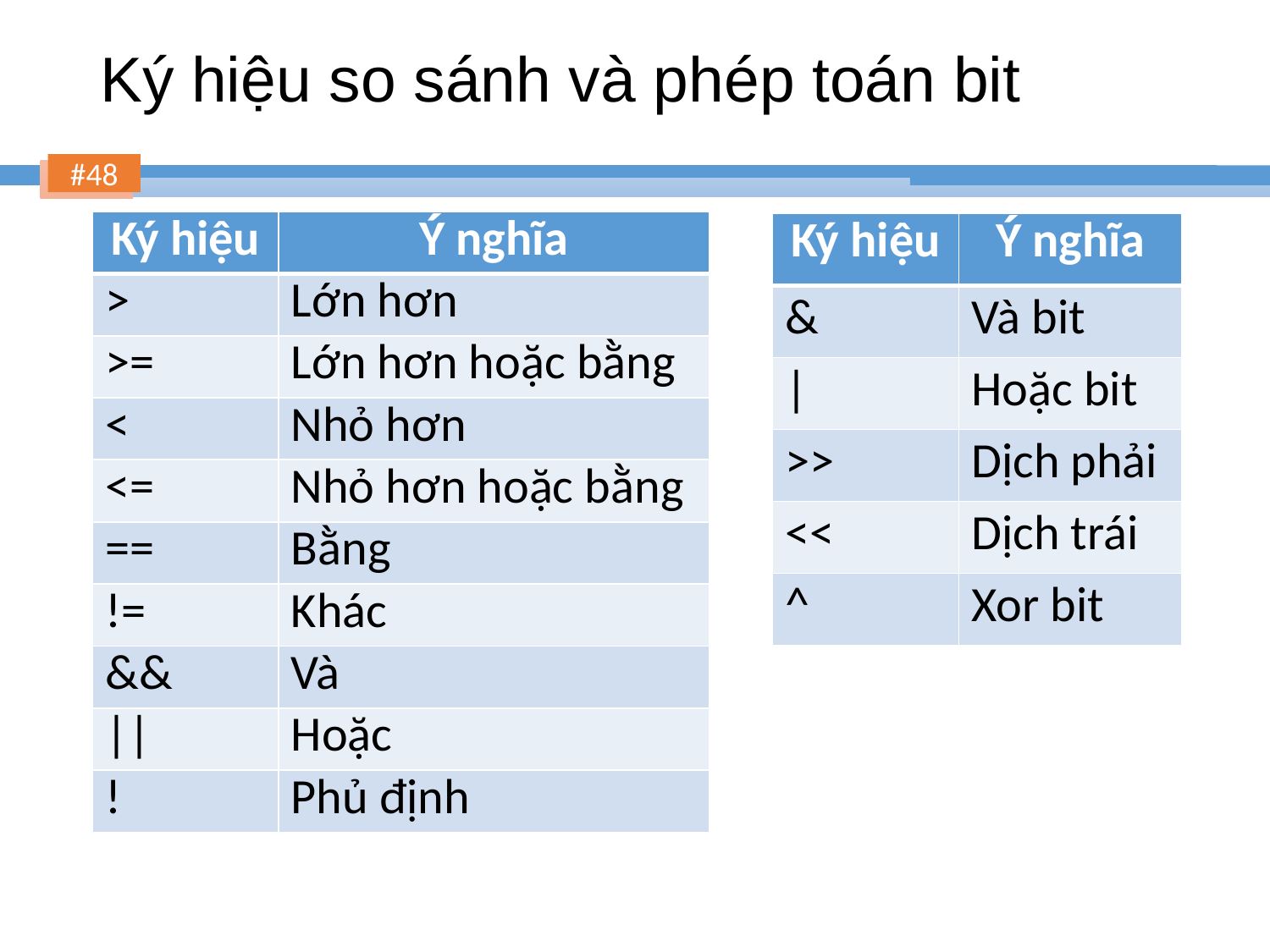

# Ký hiệu so sánh và phép toán bit
| Ký hiệu | Ý nghĩa |
| --- | --- |
| > | Lớn hơn |
| >= | Lớn hơn hoặc bằng |
| < | Nhỏ hơn |
| <= | Nhỏ hơn hoặc bằng |
| == | Bằng |
| != | Khác |
| && | Và |
| || | Hoặc |
| ! | Phủ định |
| Ký hiệu | Ý nghĩa |
| --- | --- |
| & | Và bit |
| | | Hoặc bit |
| >> | Dịch phải |
| << | Dịch trái |
| ^ | Xor bit |